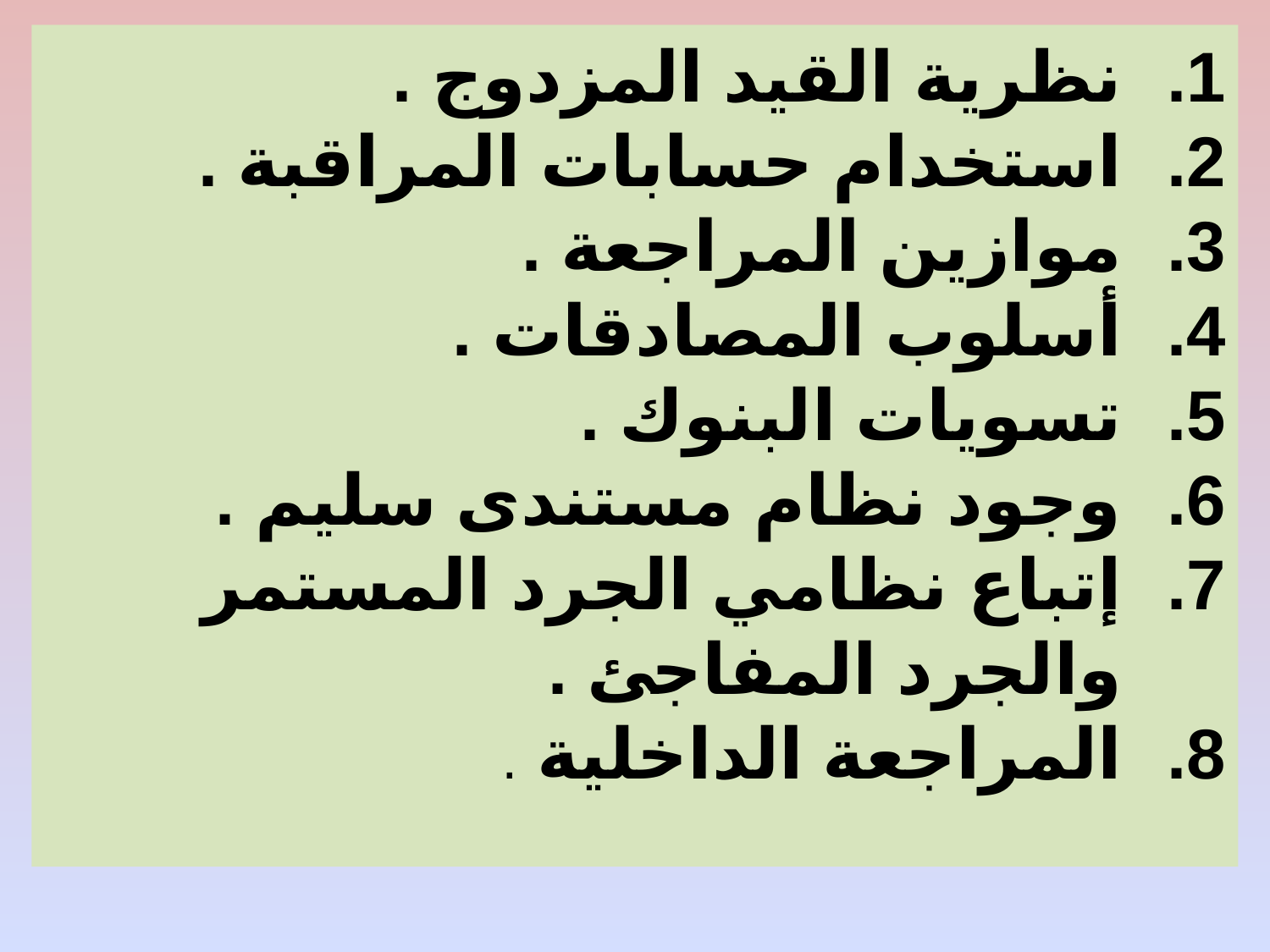

نظرية القيد المزدوج .
استخدام حسابات المراقبة .
موازين المراجعة .
أسلوب المصادقات .
تسويات البنوك .
وجود نظام مستندى سليم .
إتباع نظامي الجرد المستمر والجرد المفاجئ .
المراجعة الداخلية .